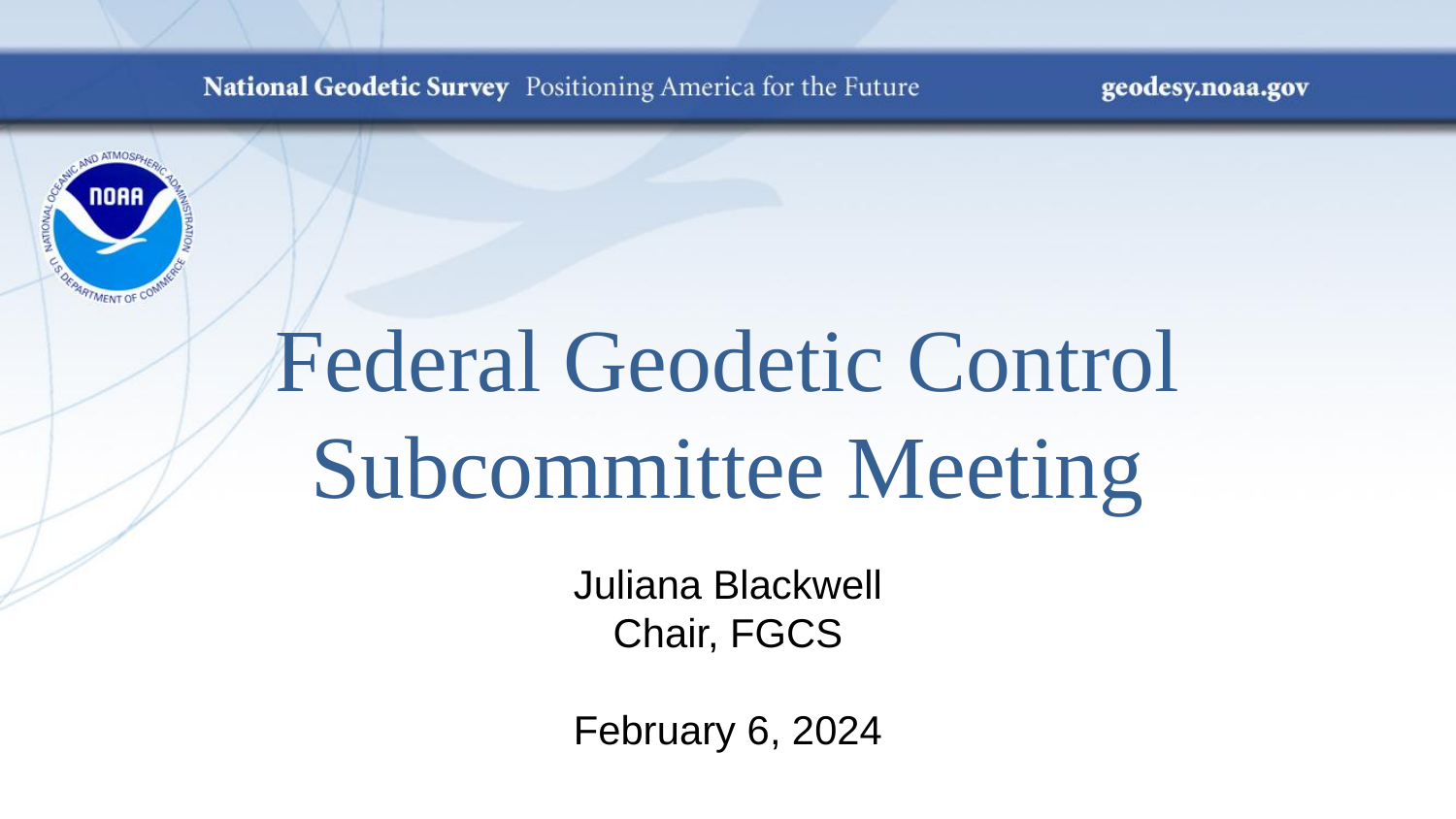

# Federal Geodetic Control Subcommittee Meeting
Juliana Blackwell
Chair, FGCS

February 6, 2024